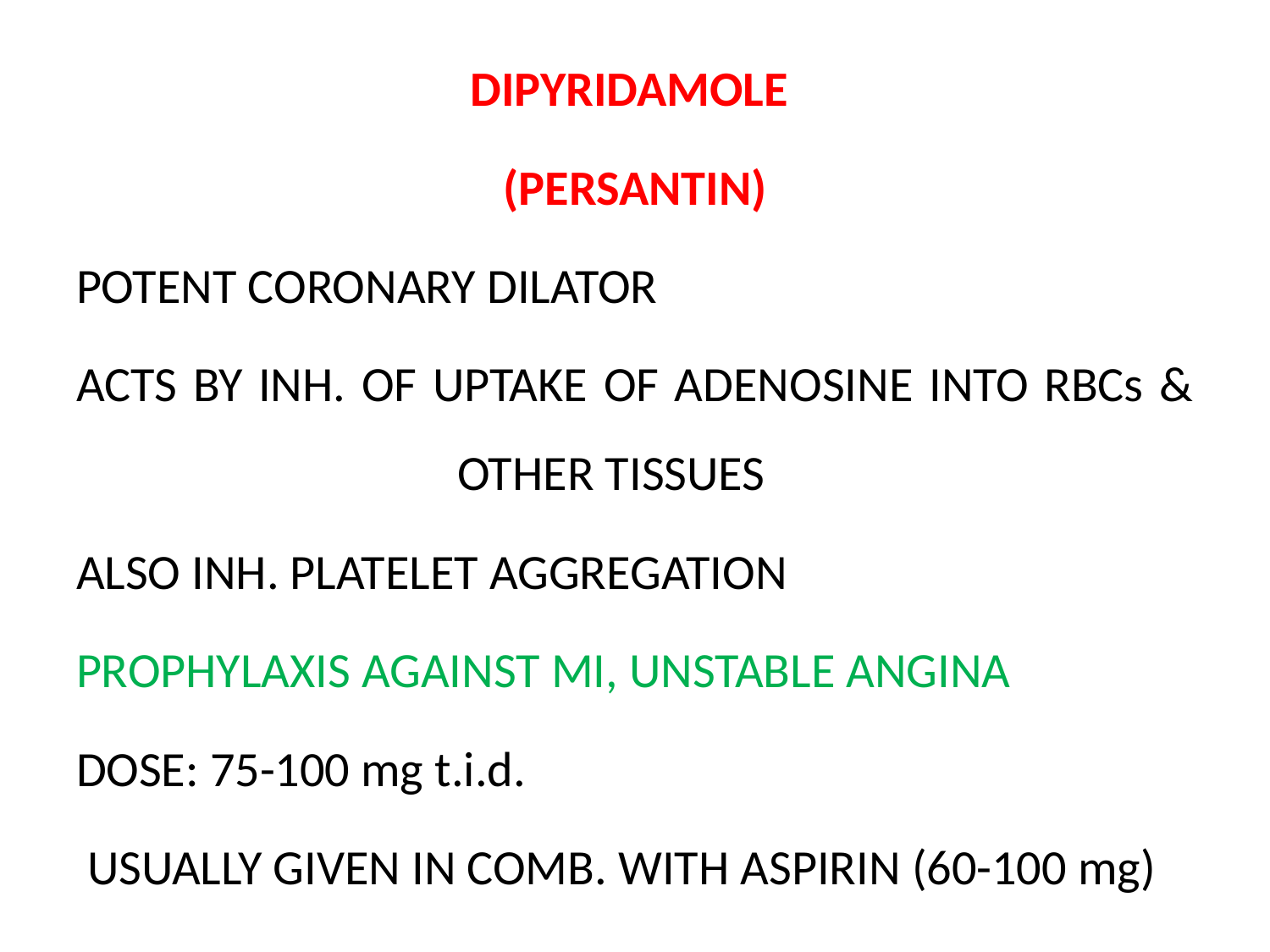

DIPYRIDAMOLE
(PERSANTIN)
POTENT CORONARY DILATOR
ACTS BY INH. OF UPTAKE OF ADENOSINE INTO RBCs & 			OTHER TISSUES
ALSO INH. PLATELET AGGREGATION
PROPHYLAXIS AGAINST MI, UNSTABLE ANGINA
DOSE: 75-100 mg t.i.d.
 USUALLY GIVEN IN COMB. WITH ASPIRIN (60-100 mg)